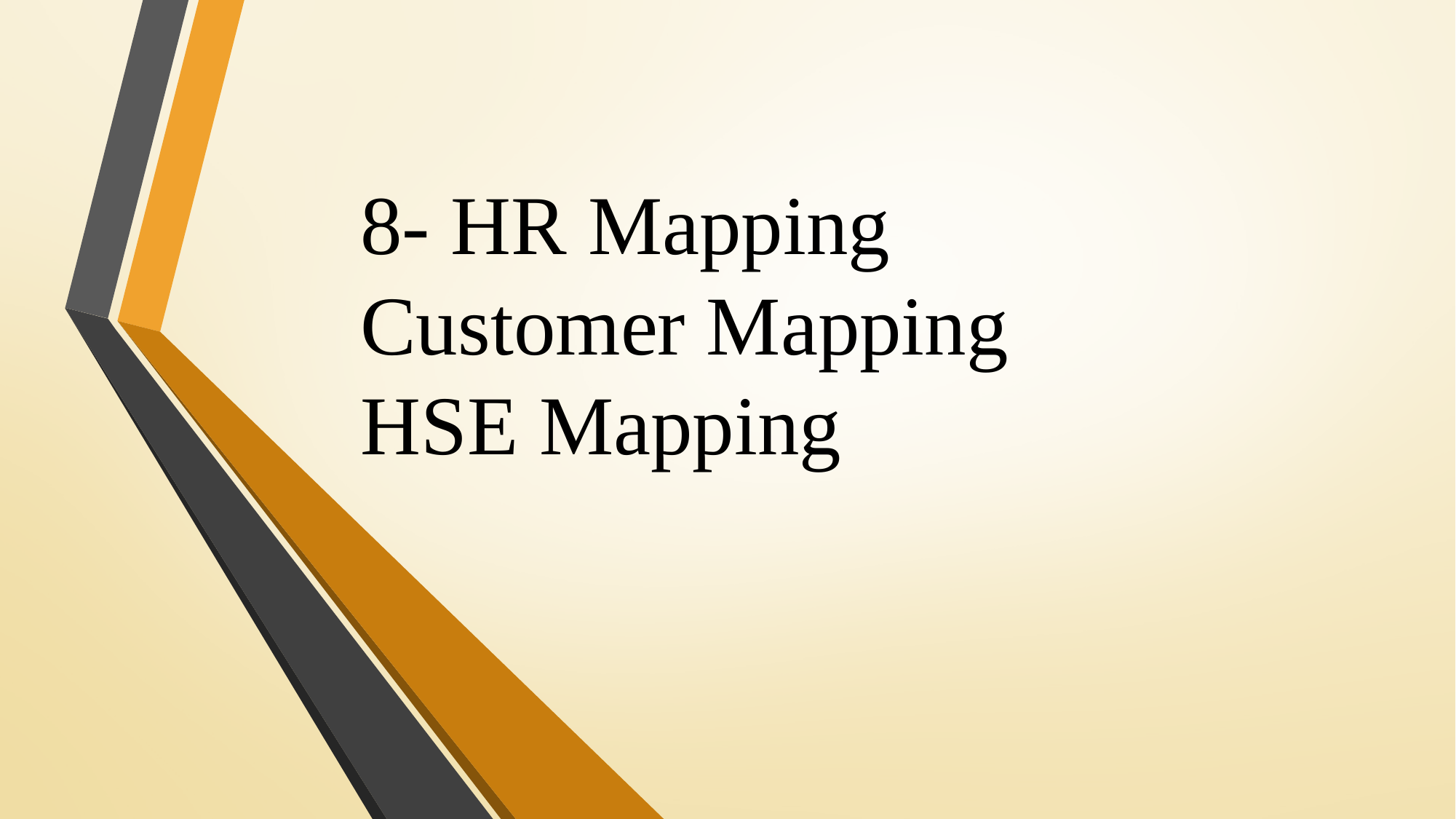

# 8- HR Mapping Customer Mapping HSE Mapping